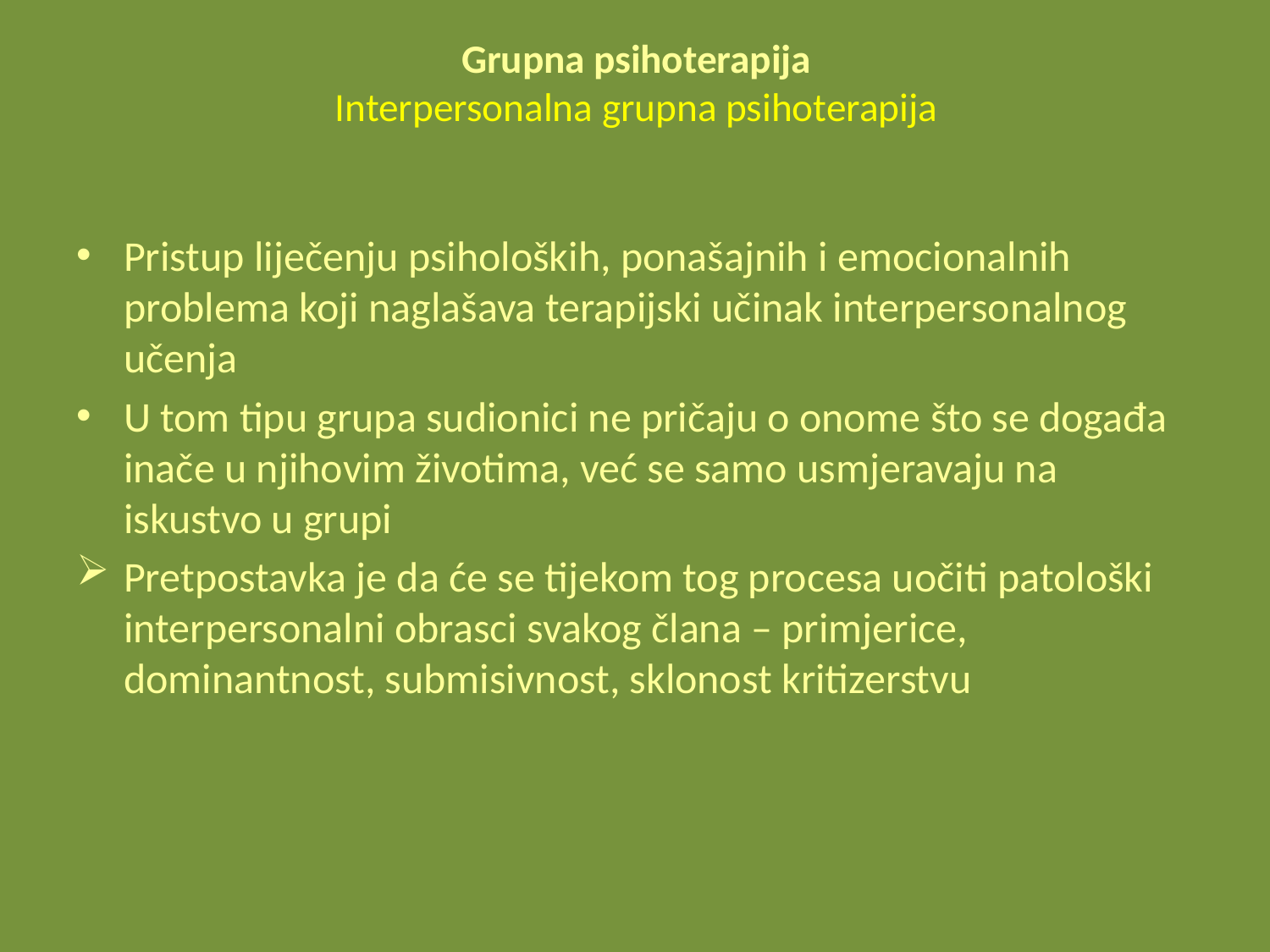

# Grupna psihoterapija Interpersonalna grupna psihoterapija
Pristup liječenju psiholoških, ponašajnih i emocionalnih problema koji naglašava terapijski učinak interpersonalnog učenja
U tom tipu grupa sudionici ne pričaju o onome što se događa inače u njihovim životima, već se samo usmjeravaju na iskustvo u grupi
Pretpostavka je da će se tijekom tog procesa uočiti patološki interpersonalni obrasci svakog člana – primjerice, dominantnost, submisivnost, sklonost kritizerstvu